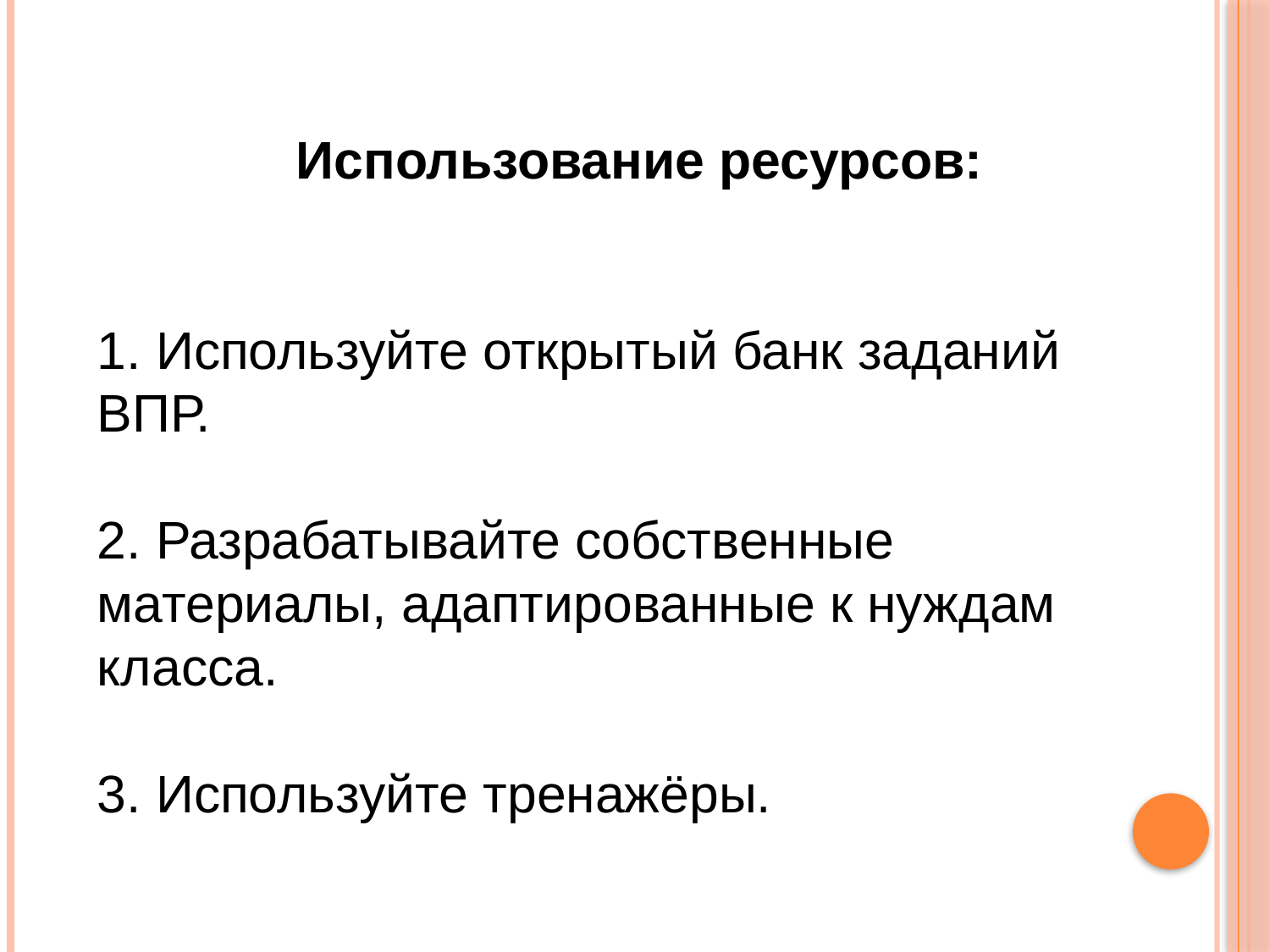

Использование ресурсов:

1. Используйте открытый банк заданий ВПР.

2. Разрабатывайте собственные материалы, адаптированные к нуждам класса.

3. Используйте тренажёры.